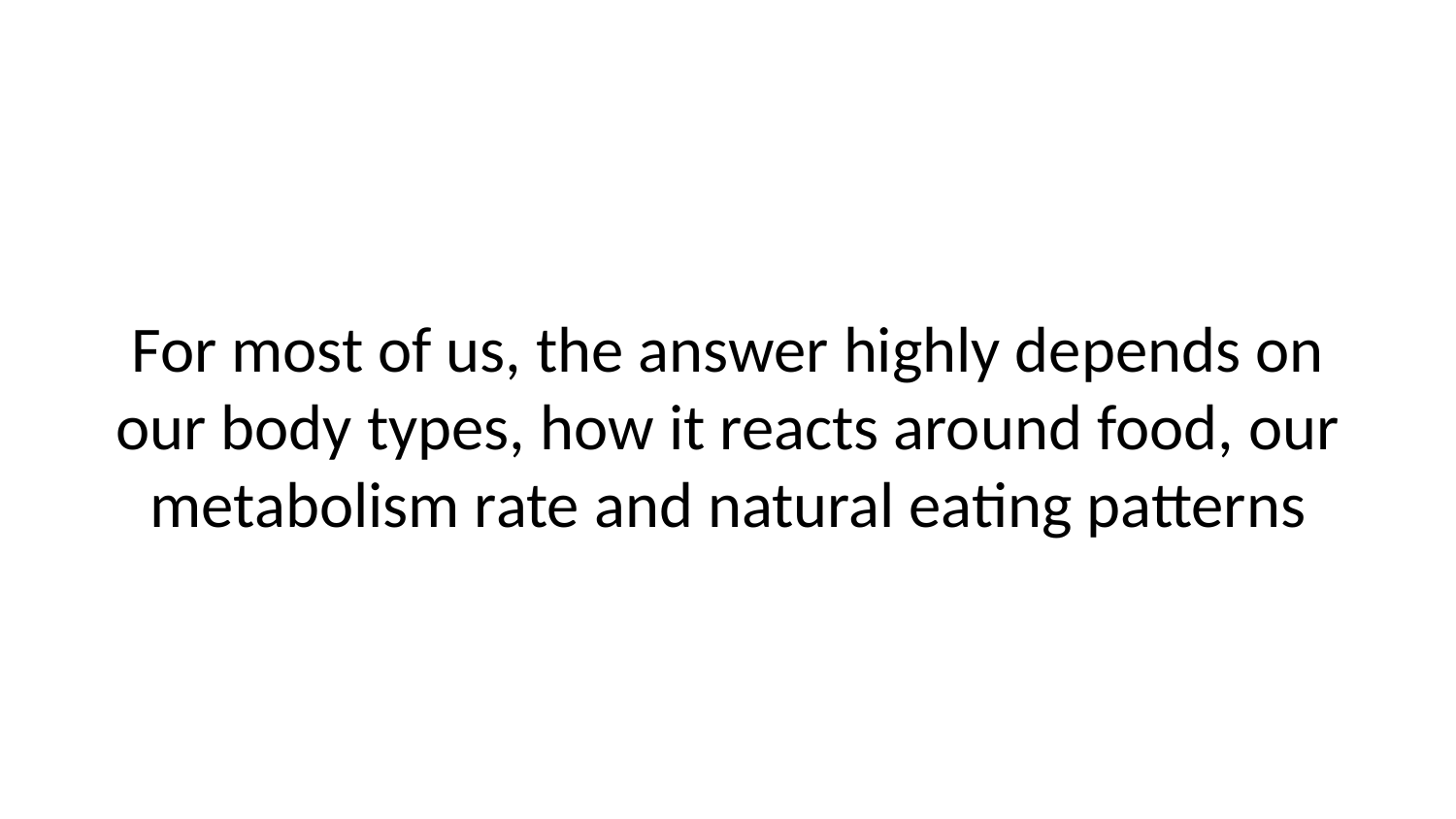

For most of us, the answer highly depends on our body types, how it reacts around food, our metabolism rate and natural eating patterns